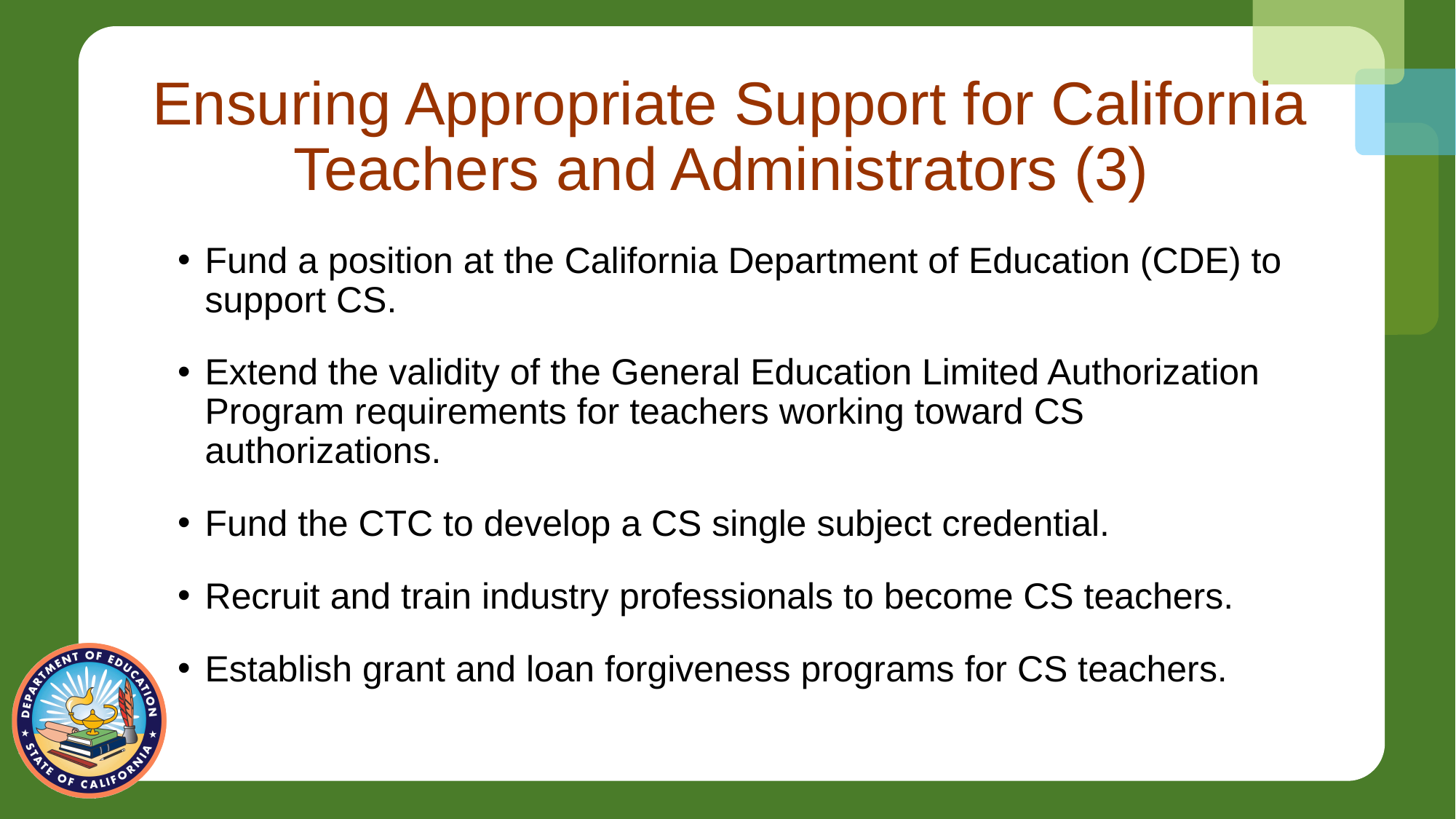

# Ensuring Appropriate Support for California Teachers and Administrators (3).
Fund a position at the California Department of Education (CDE) to support CS.
Extend the validity of the General Education Limited Authorization Program requirements for teachers working toward CS authorizations.
Fund the CTC to develop a CS single subject credential.
Recruit and train industry professionals to become CS teachers.
Establish grant and loan forgiveness programs for CS teachers.